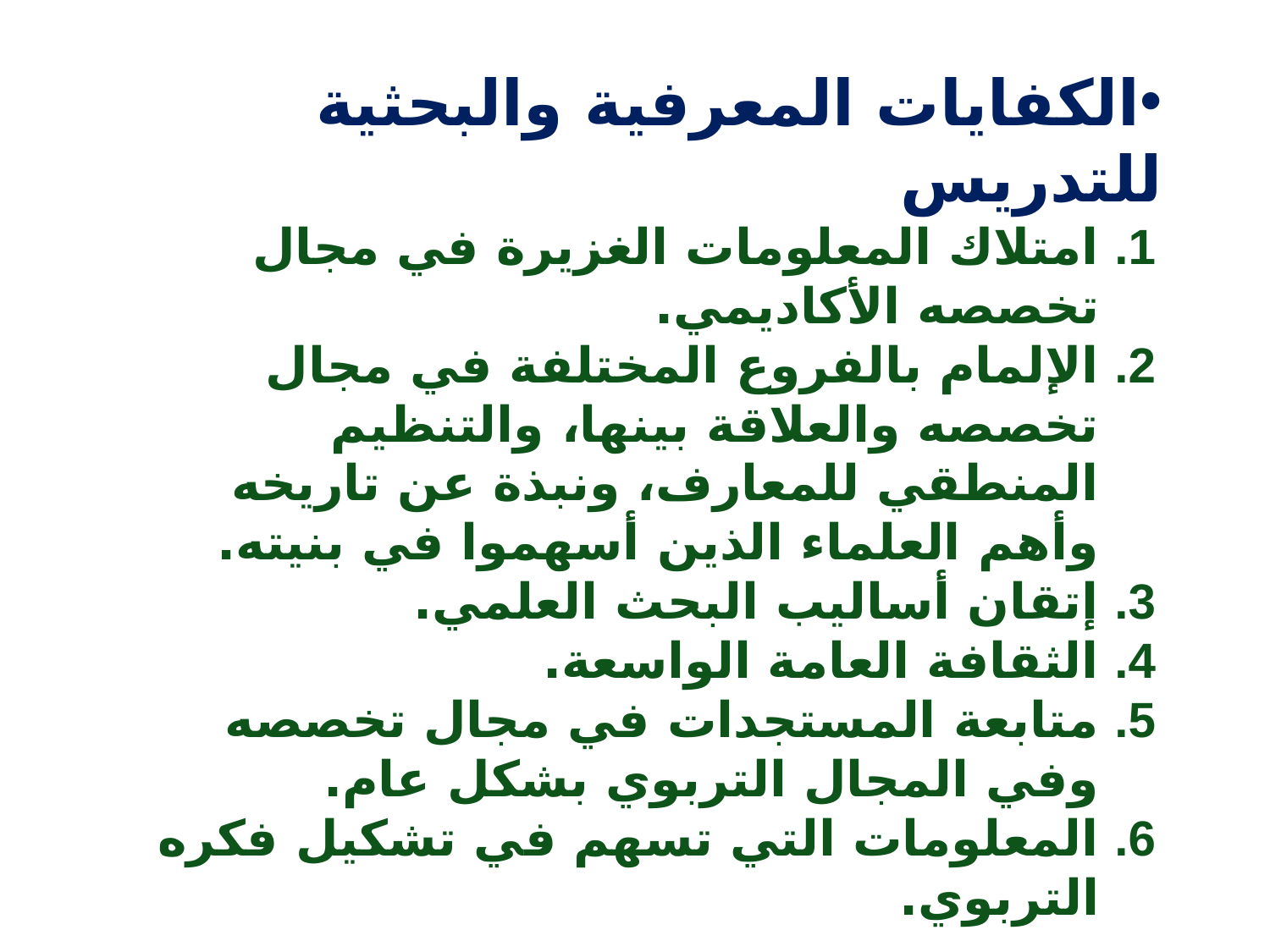

الكفايات المعرفية والبحثية للتدريس
امتلاك المعلومات الغزيرة في مجال تخصصه الأكاديمي.
الإلمام بالفروع المختلفة في مجال تخصصه والعلاقة بينها، والتنظيم المنطقي للمعارف، ونبذة عن تاريخه وأهم العلماء الذين أسهموا في بنيته.
إتقان أساليب البحث العلمي.
الثقافة العامة الواسعة.
متابعة المستجدات في مجال تخصصه وفي المجال التربوي بشكل عام.
المعلومات التي تسهم في تشكيل فكره التربوي.